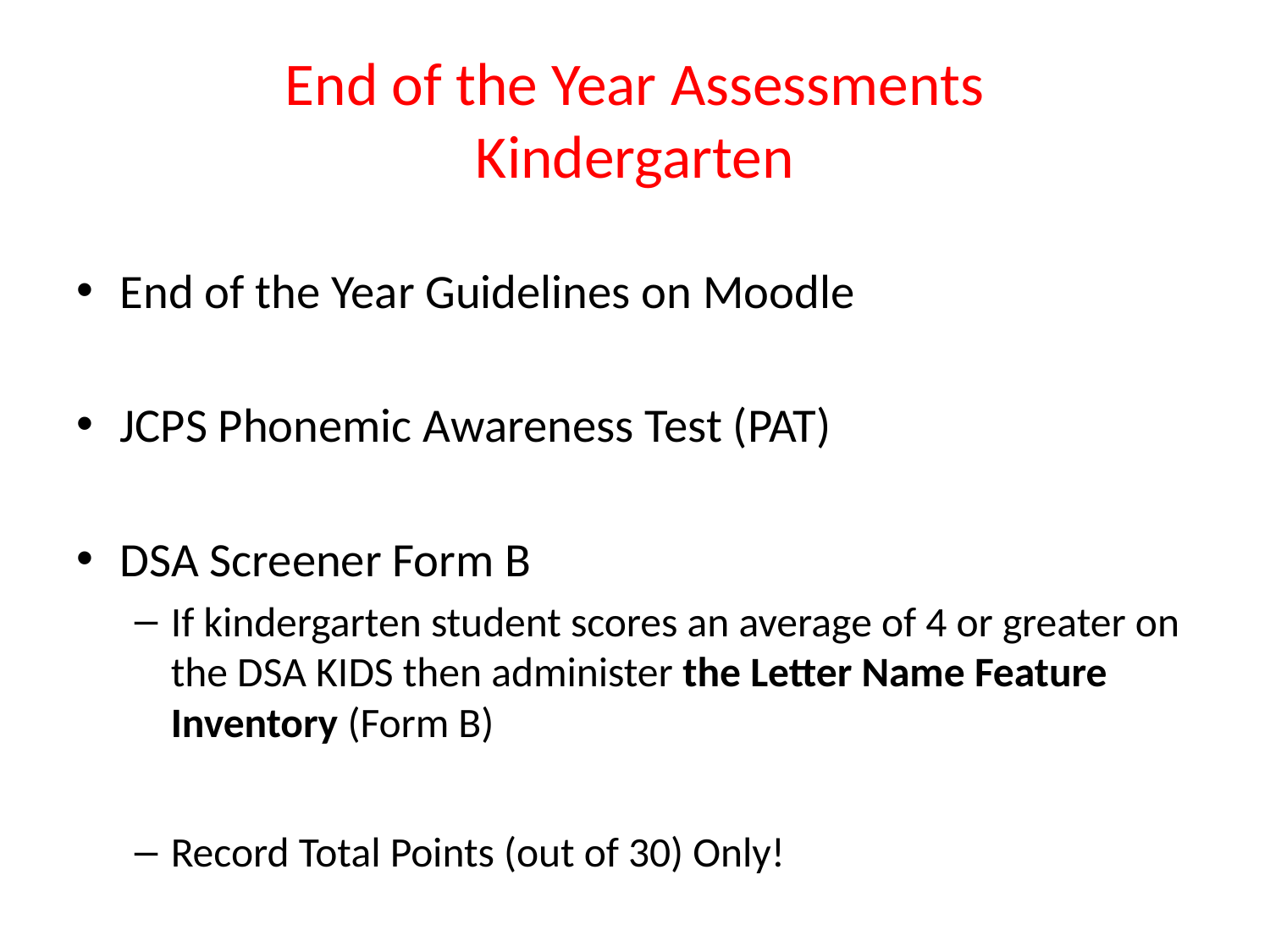

# End of the Year Assessments Kindergarten
End of the Year Guidelines on Moodle

JCPS Phonemic Awareness Test (PAT)

DSA Screener Form B
If kindergarten student scores an average of 4 or greater on the DSA KIDS then administer the Letter Name Feature Inventory (Form B)

Record Total Points (out of 30) Only!